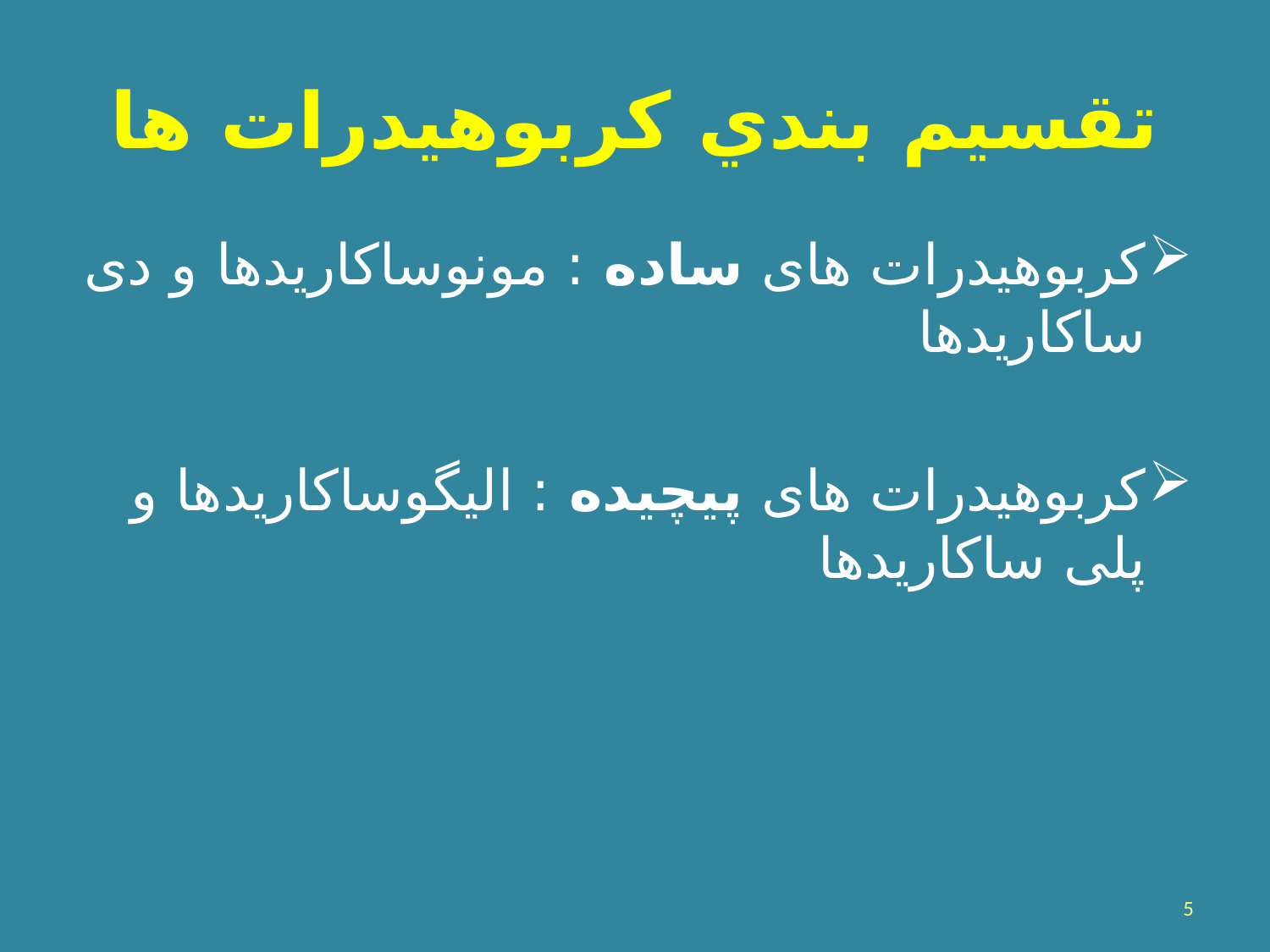

# تقسيم بندي کربوهيدرات ها
کربوهیدرات های ساده : مونوساکاریدها و دی ساکاریدها

کربوهیدرات های پیچیده : الیگوساکاریدها و پلی ساکاریدها
5